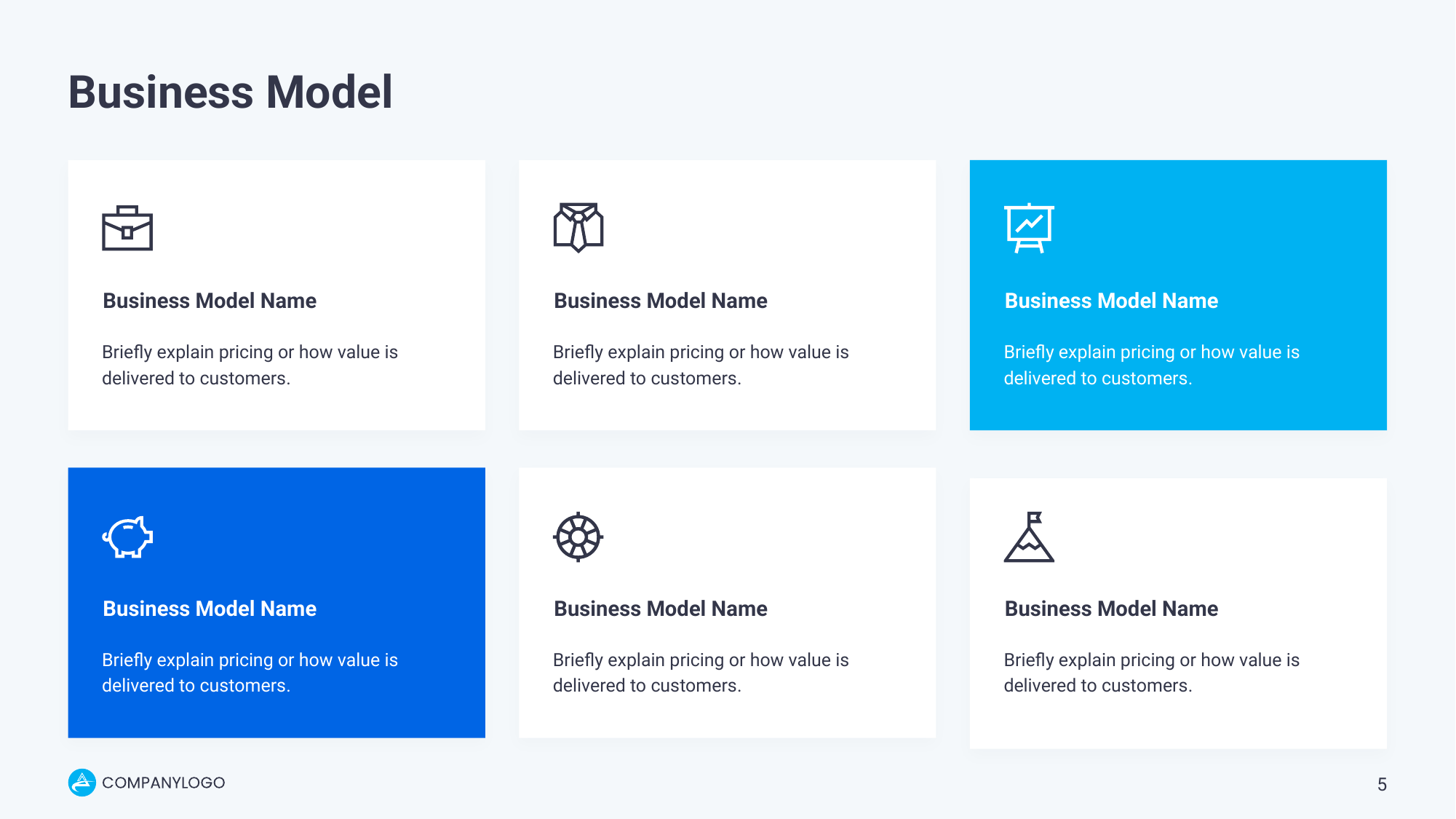

# Business Model

Business Model Name
Business Model Name
Business Model Name
Briefly explain pricing or how value is delivered to customers.
Briefly explain pricing or how value is delivered to customers.
Briefly explain pricing or how value is delivered to customers.

Business Model Name
Business Model Name
Business Model Name
Briefly explain pricing or how value is delivered to customers.
Briefly explain pricing or how value is delivered to customers.
Briefly explain pricing or how value is delivered to customers.